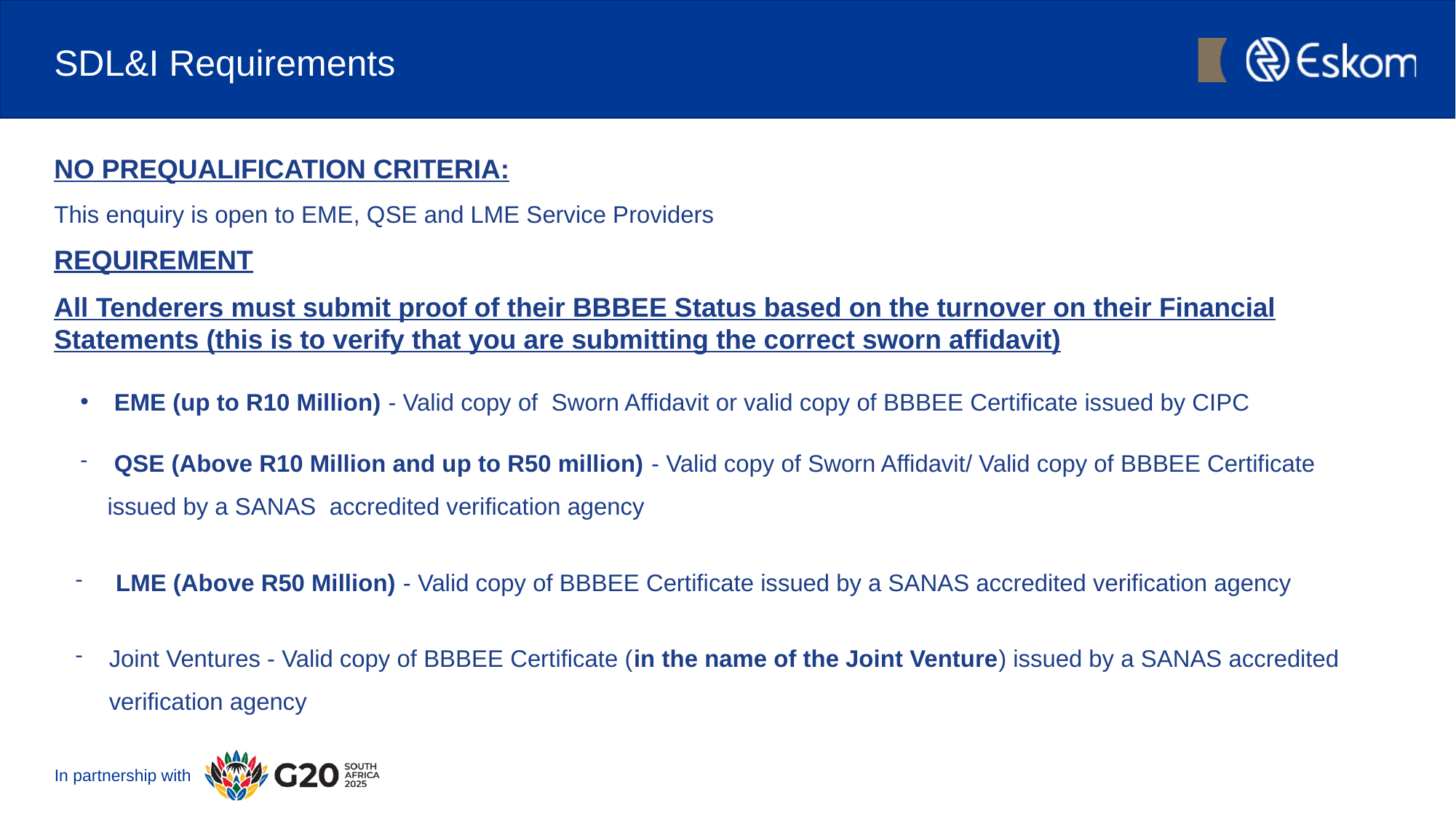

# SDL&I Requirements
NO PREQUALIFICATION CRITERIA:
This enquiry is open to EME, QSE and LME Service Providers
REQUIREMENT
All Tenderers must submit proof of their BBBEE Status based on the turnover on their Financial Statements (this is to verify that you are submitting the correct sworn affidavit)
 EME (up to R10 Million) - Valid copy of  Sworn Affidavit or valid copy of BBBEE Certificate issued by CIPC
 QSE (Above R10 Million and up to R50 million) - Valid copy of Sworn Affidavit/ Valid copy of BBBEE Certificate issued by a SANAS  accredited verification agency
 LME (Above R50 Million) - Valid copy of BBBEE Certificate issued by a SANAS accredited verification agency
Joint Ventures - Valid copy of BBBEE Certificate (in the name of the Joint Venture) issued by a SANAS accredited verification agency